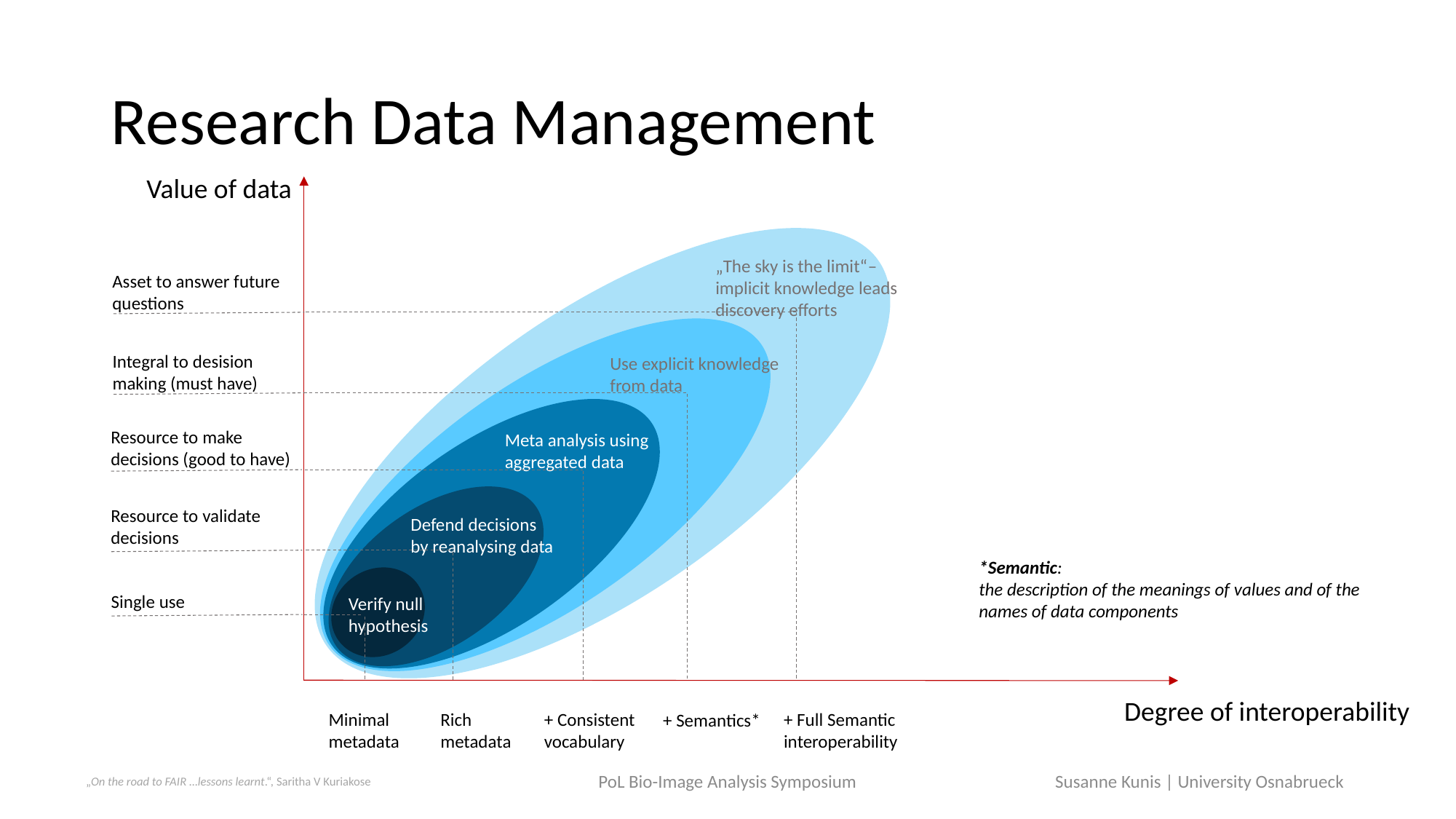

# Research Data Management
Value of data
„The sky is the limit“– implicit knowledge leads discovery efforts
Asset to answer future questions

Integral to desision making (must have)
Use explicit knowledge from data
Resource to make decisions (good to have)
Meta analysis using aggregated data
Resource to validate decisions
Defend decisions by reanalysing data
Single use
Verify null hypothesis
Degree of interoperability
+ Full Semantic interoperability
Minimal metadata
+ Semantics*
„On the road to FAIR …lessons learnt.“, Saritha V Kuriakose
Rich metadata
+ Consistent vocabulary
*Semantic:
the description of the meanings of values and of the names of data components
PoL Bio-Image Analysis Symposium
Susanne Kunis | University Osnabrueck